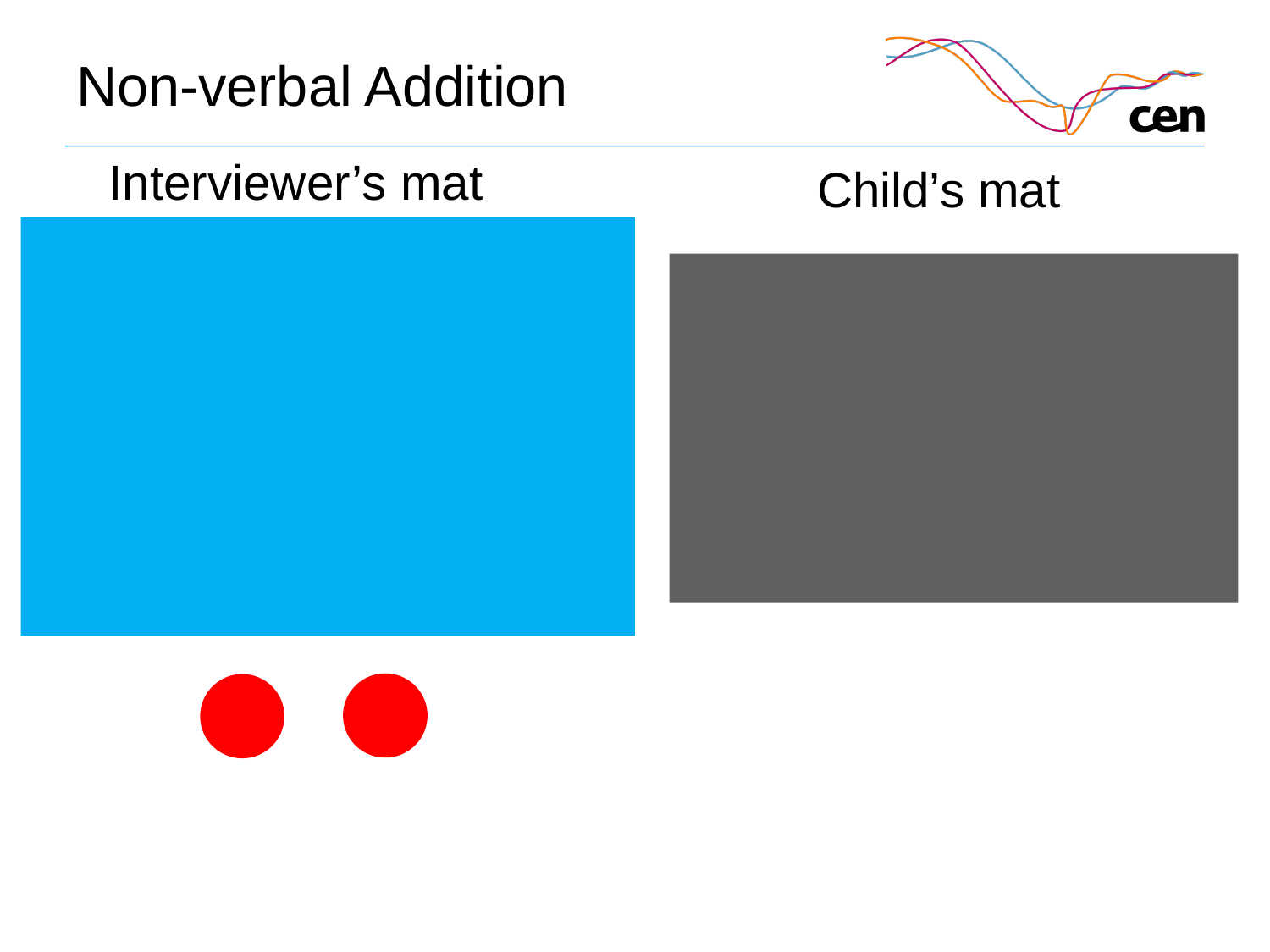

# Non-verbal Addition
Interviewer’s mat
Child’s mat